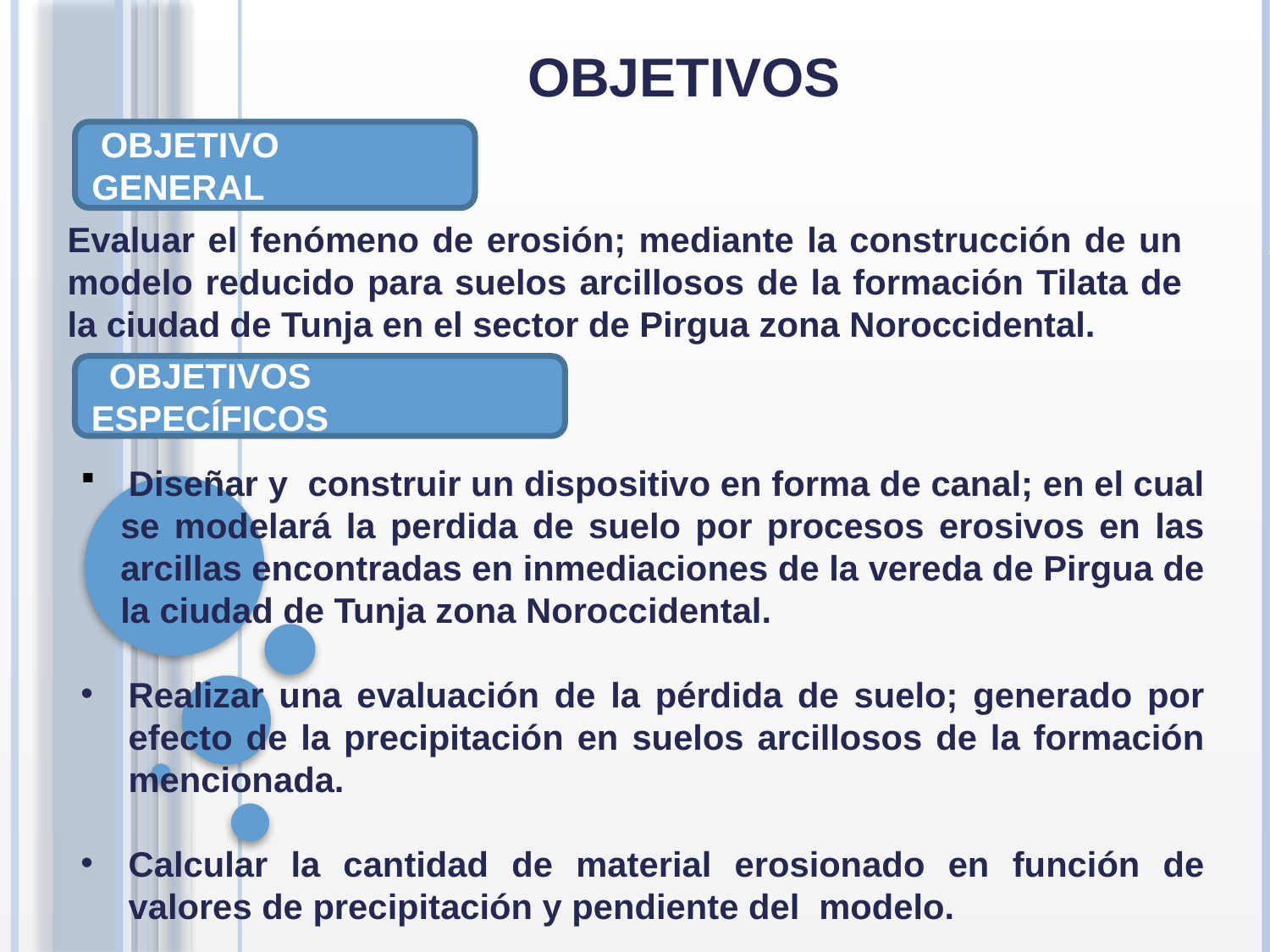

# OBJETIVOS

 OBJETIVO GENERAL

Evaluar el fenómeno de erosión; mediante la construcción de un modelo reducido para suelos arcillosos de la formación Tilata de la ciudad de Tunja en el sector de Pirgua zona Noroccidental.
  OBJETIVOS ESPECÍFICOS
 Diseñar y  construir un dispositivo en forma de canal; en el cual se modelará la perdida de suelo por procesos erosivos en las arcillas encontradas en inmediaciones de la vereda de Pirgua de la ciudad de Tunja zona Noroccidental.

Realizar una evaluación de la pérdida de suelo; generado por efecto de la precipitación en suelos arcillosos de la formación mencionada.

Calcular la cantidad de material erosionado en función de valores de precipitación y pendiente del  modelo.